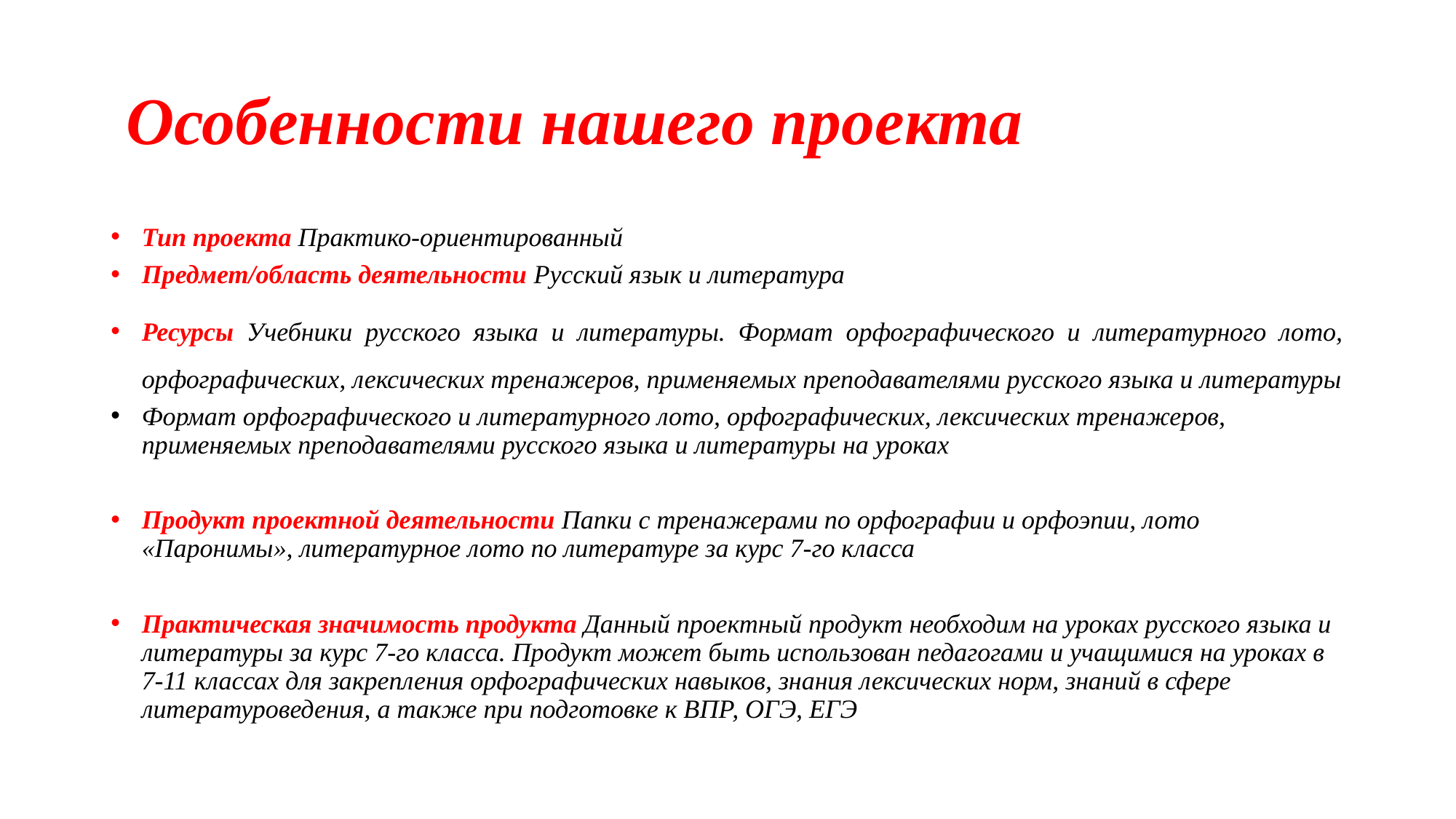

# Особенности нашего проекта
Тип проекта Практико-ориентированный
Предмет/область деятельности Русский язык и литература
Ресурсы Учебники русского языка и литературы. Формат орфографического и литературного лото, орфографических, лексических тренажеров, применяемых преподавателями русского языка и литературы
Формат орфографического и литературного лото, орфографических, лексических тренажеров, применяемых преподавателями русского языка и литературы на уроках

Продукт проектной деятельности Папки с тренажерами по орфографии и орфоэпии, лото «Паронимы», литературное лото по литературе за курс 7-го класса

Практическая значимость продукта Данный проектный продукт необходим на уроках русского языка и литературы за курс 7-го класса. Продукт может быть использован педагогами и учащимися на уроках в 7-11 классах для закрепления орфографических навыков, знания лексических норм, знаний в сфере литературоведения, а также при подготовке к ВПР, ОГЭ, ЕГЭ